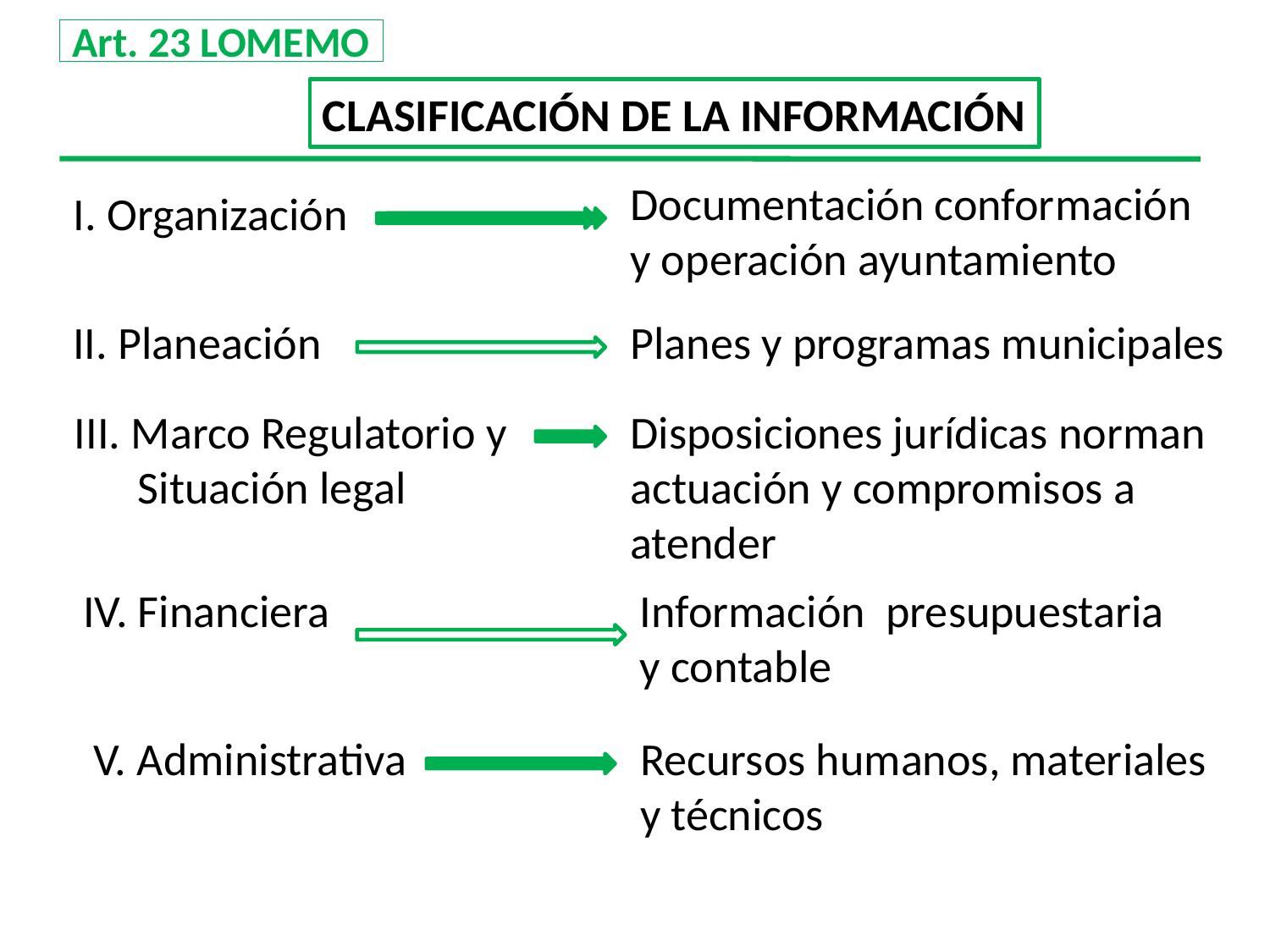

# Art. 23 LOMEMO
CLASIFICACIÓN DE LA INFORMACIÓN
Documentación conformación
y operación ayuntamiento
I. Organización

II. Planeación
Planes y programas municipales

III. Marco Regulatorio y
Situación legal
Disposiciones jurídicas norman
actuación y compromisos a
atender

IV. Financiera
Información  presupuestaria
y contable

V. Administrativa
Recursos humanos, materiales
y técnicos